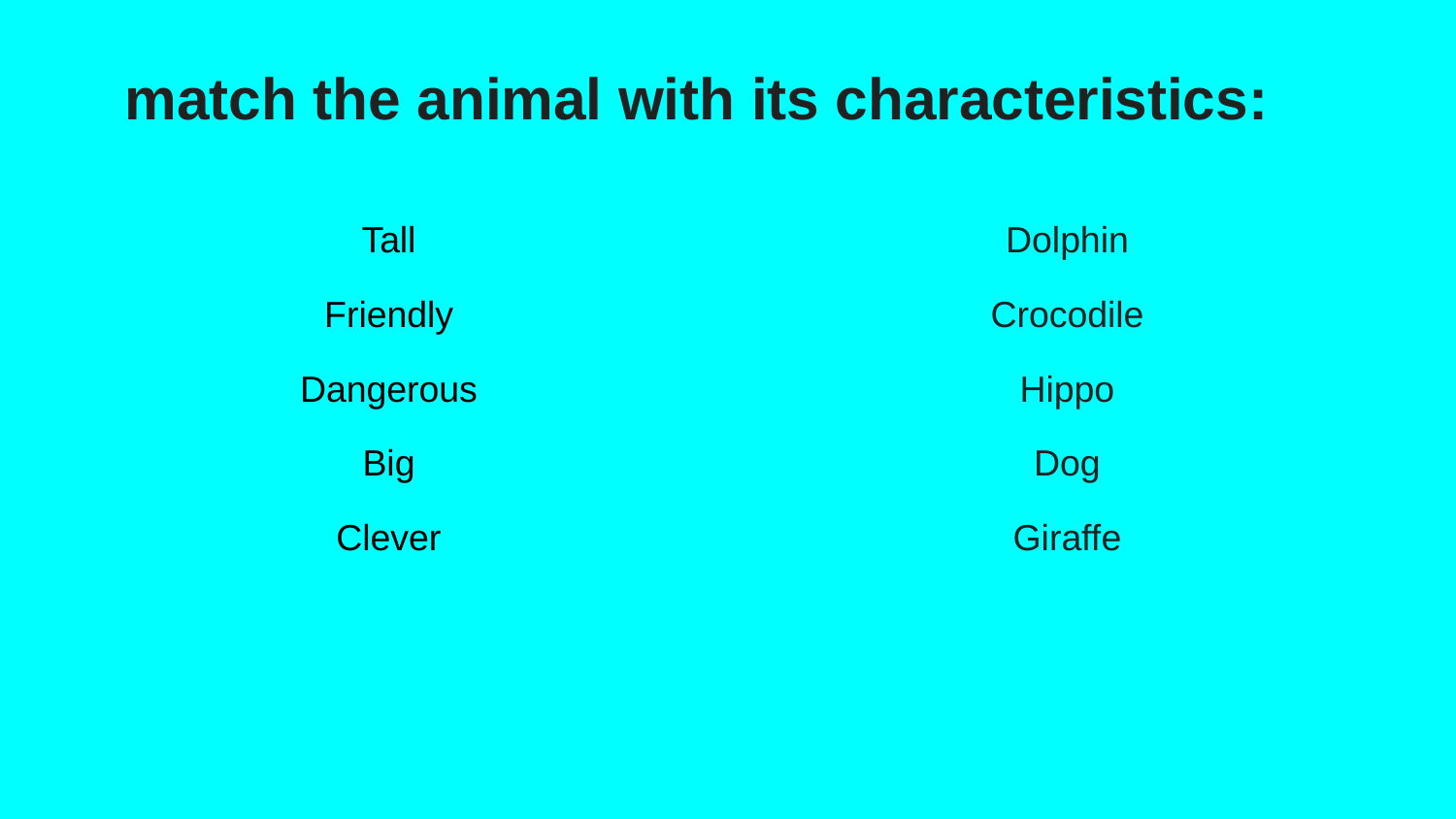

# match the animal with its characteristics:
Tall
Friendly
Dangerous
Big
Clever
Dolphin
Crocodile
Hippo
Dog
Giraffe